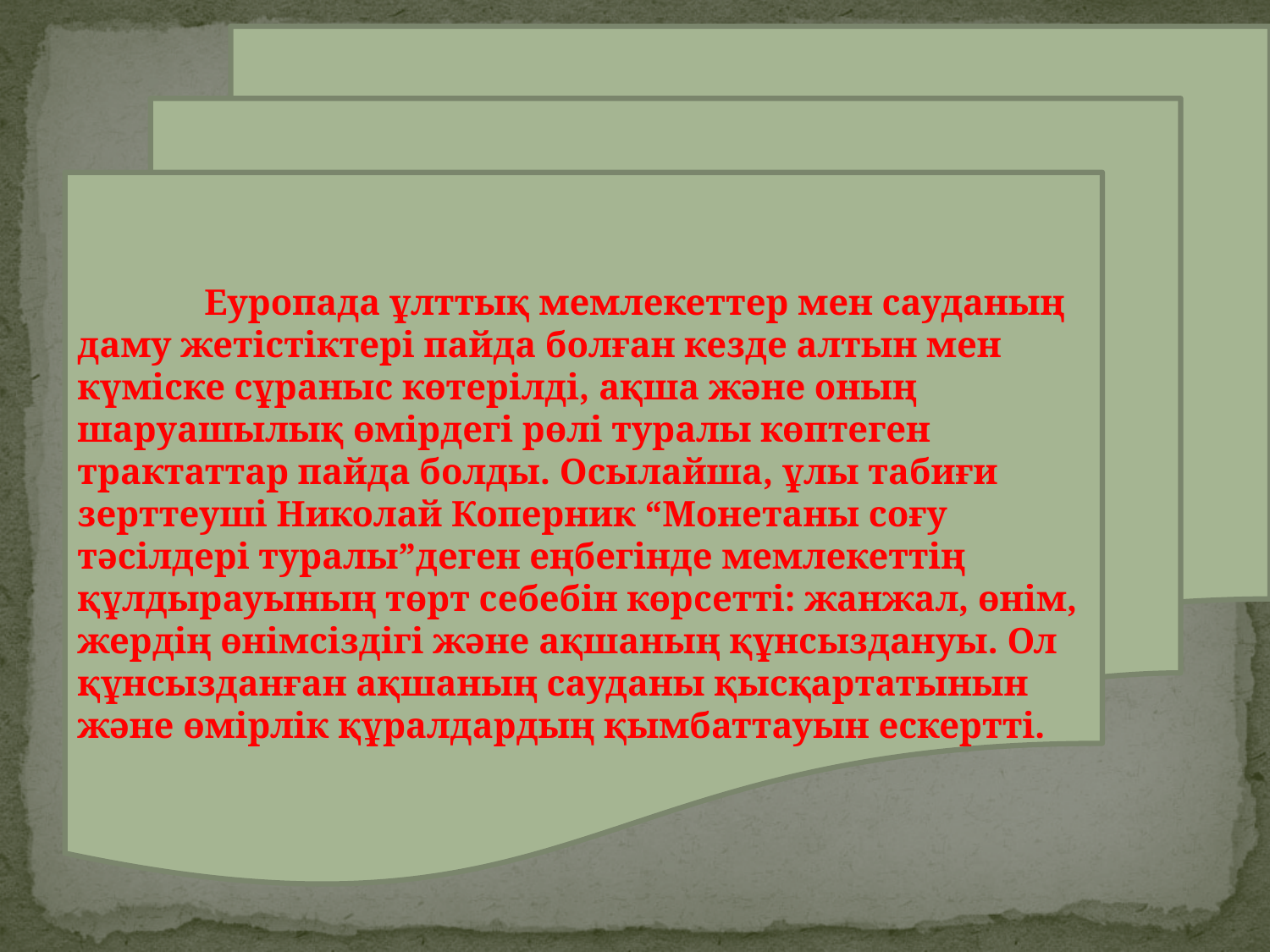

Еyропада ұлттық мемлекеттер мен сауданың даму жетістіктері пайда болған кезде алтын мен күміске сұраныс көтерілді, ақша және оның шаруашылық өмірдегі рөлі туралы көптеген трактаттар пайда болды. Осылайша, ұлы табиғи зерттеуші Николай Коперник “Монетаны соғу тәсілдері туралы”деген еңбегінде мемлекеттің құлдырауының төрт себебін көрсетті: жанжал, өнім, жердің өнімсіздігі және ақшаның құнсыздануы. Ол құнсызданған ақшаның сауданы қысқартатынын және өмірлік құралдардың қымбаттауын ескертті.